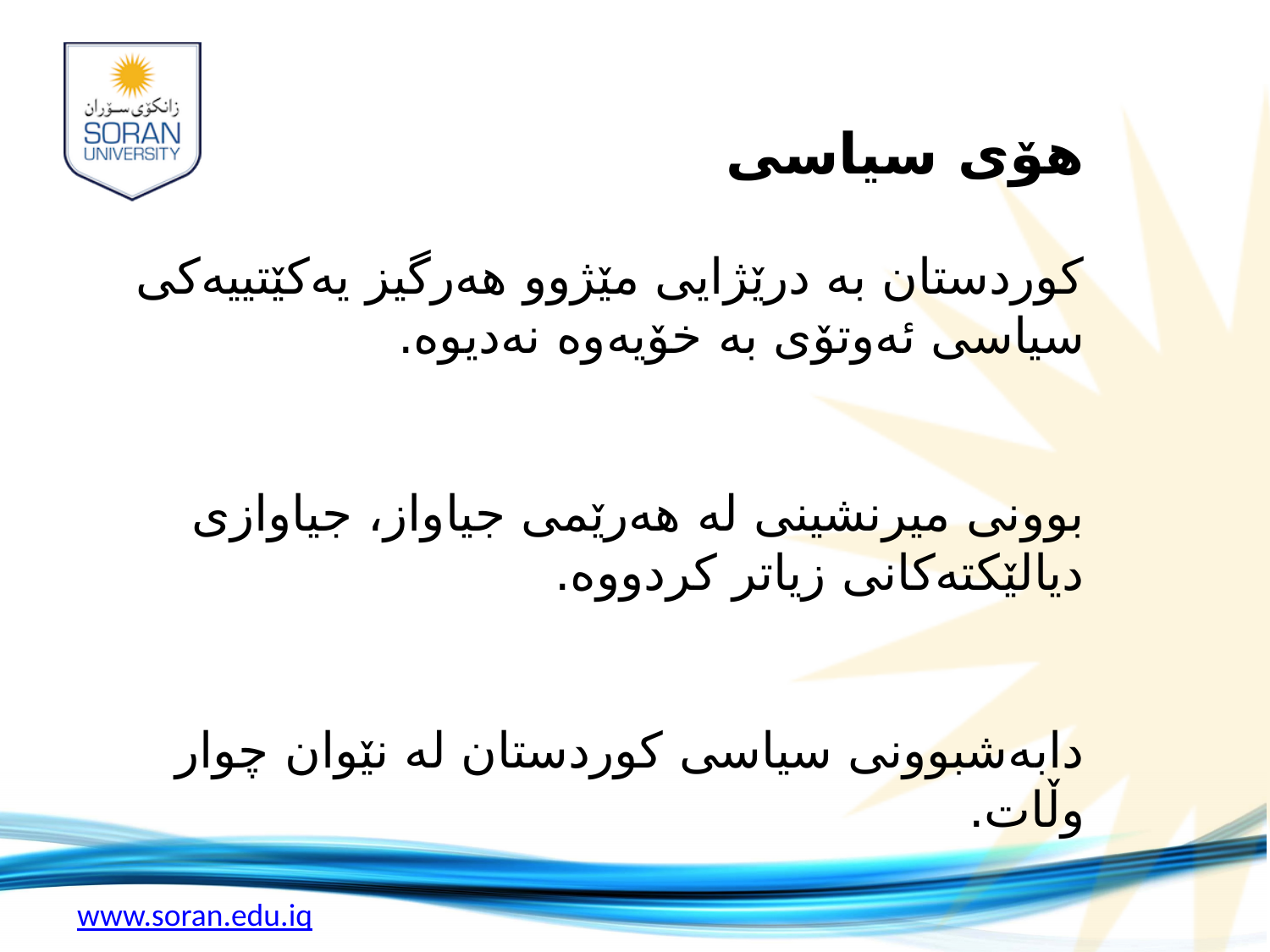

# هۆی سیاسی کوردستان بە درێژایی مێژوو هەرگیز یەکێتییەکی سیاسی ئەوتۆی بە خۆیەوە نەدیوە. بوونی میرنشینی لە هەرێمی جیاواز، جیاوازی دیالێکتەکانی زیاتر کردووە. دابەشبوونی سیاسی کوردستان لە نێوان چوار وڵات.